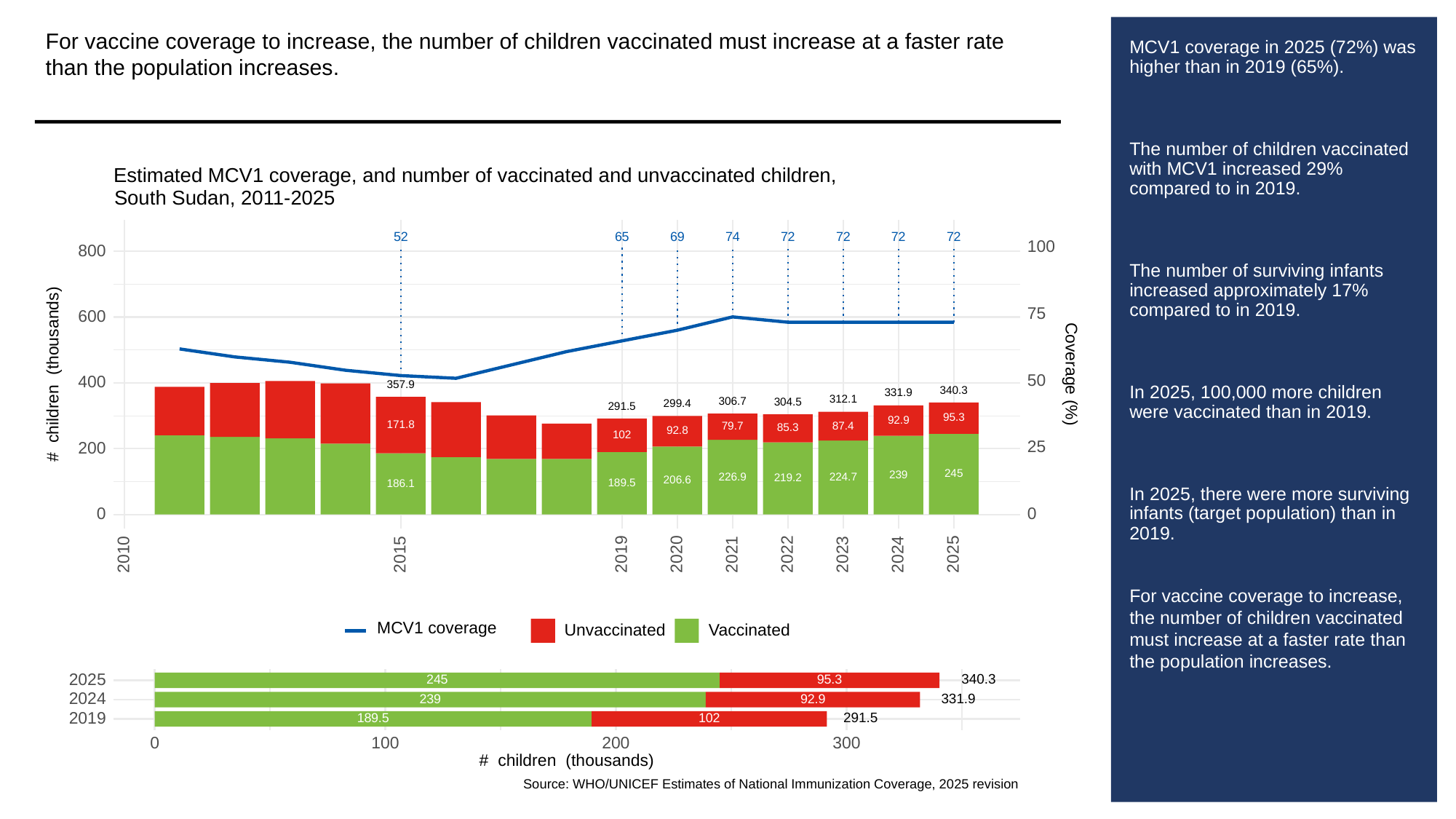

For vaccine coverage to increase, the number of children vaccinated must increase at a faster rate than the population increases.
# MCV1 coverage in 2025 (72%) was higher than in 2019 (65%).

The number of children vaccinated with MCV1 increased 29% compared to in 2019.

The number of surviving infants increased approximately 17% compared to in 2019.

In 2025, 100,000 more children were vaccinated than in 2019.

In 2025, there were more surviving infants (target population) than in 2019.

For vaccine coverage to increase, the number of children vaccinated must increase at a faster rate than the population increases.

Estimated MCV1 coverage, and number of vaccinated and unvaccinated children,
South Sudan, 2011-2025

52
65
69
72
72
72
72
74
100
800

75
600

#  children  (thousands)
Coverage (%)
50
400
357.9

340.3

331.9
312.1

306.7
304.5
299.4

291.5

95.3

92.9

171.8
87.4
79.7

85.3
92.8
102

25

200

245
239
226.9
224.7
219.2
206.6
189.5
186.1

0
0

2023
2010
2015
2019
2020
2021
2022
2024
2025

MCV1 coverage
Unvaccinated
Vaccinated

2025
340.3
95.3
245

2024
331.9
239
92.9

2019
291.5
189.5
102

300
0
100
200
#  children  (thousands)
Source: WHO/UNICEF Estimates of National Immunization Coverage, 2025 revision